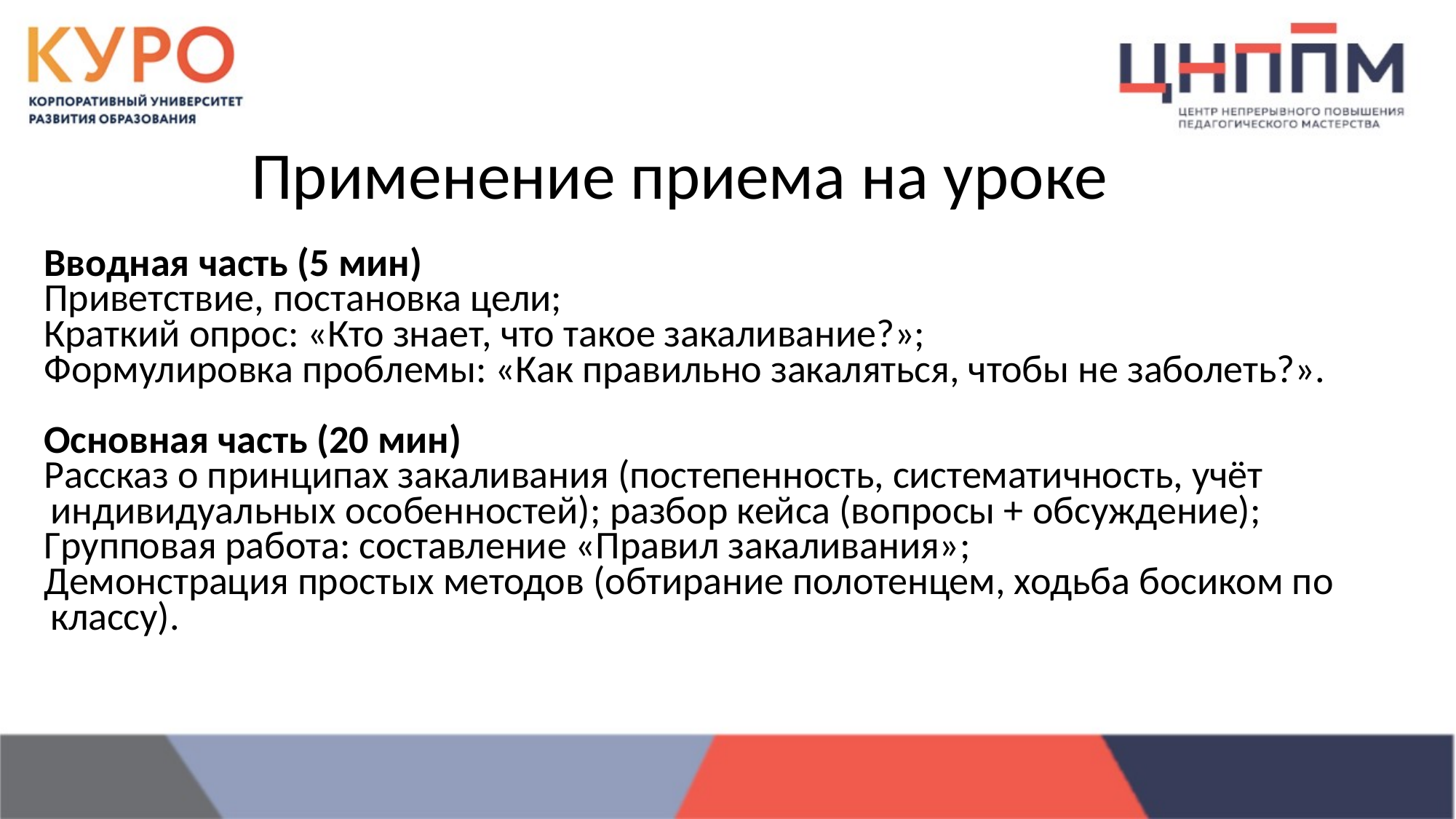

Применение приема на уроке
Вводная часть (5 мин)
Приветствие, постановка цели;
Краткий опрос: «Кто знает, что такое закаливание?»;
Формулировка проблемы: «Как правильно закаляться, чтобы не заболеть?».

Основная часть (20 мин)
Рассказ о принципах закаливания (постепенность, систематичность, учёт индивидуальных особенностей); разбор кейса (вопросы + обсуждение);
Групповая работа: составление «Правил закаливания»;
Демонстрация простых методов (обтирание полотенцем, ходьба босиком по классу).